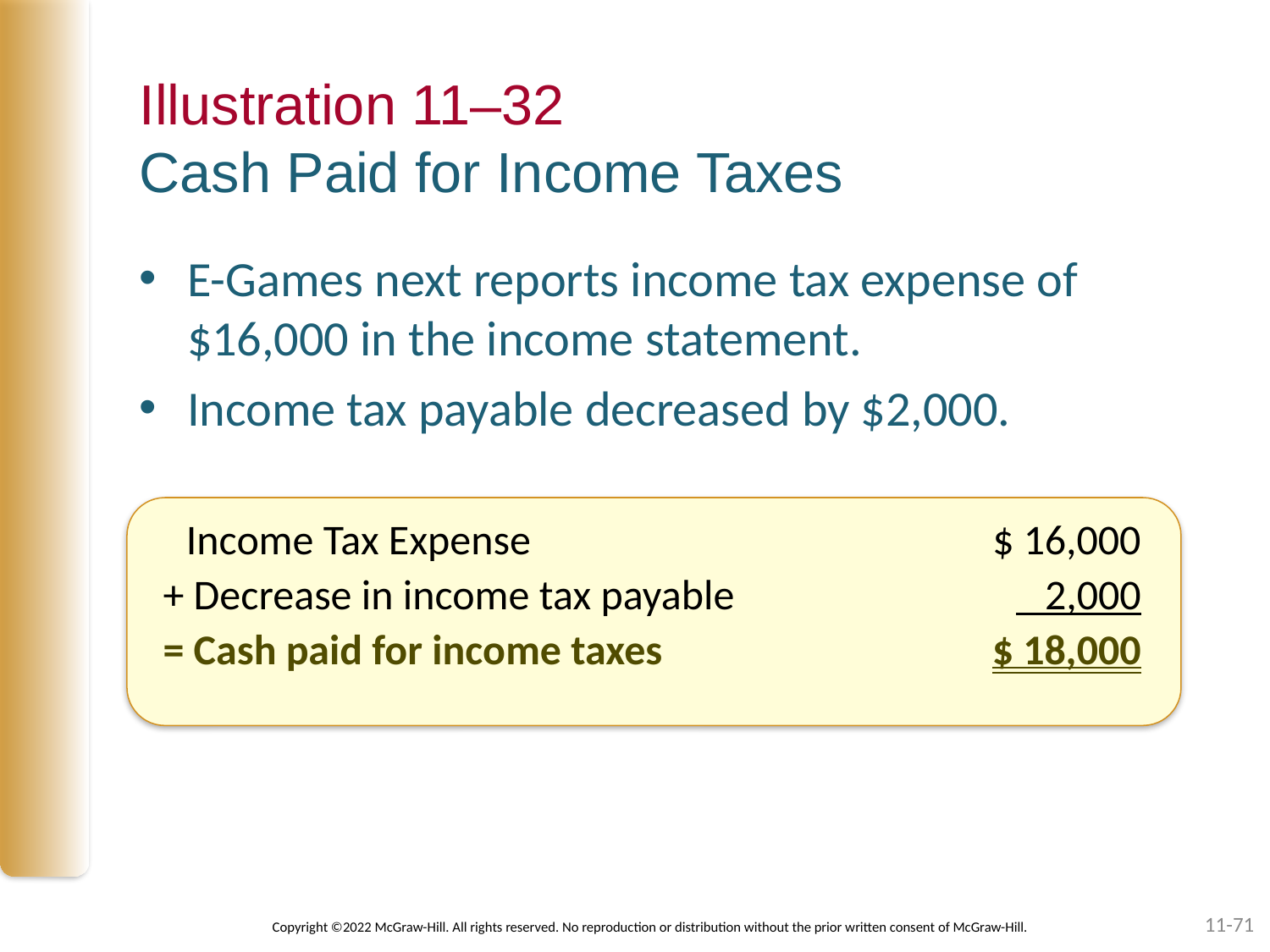

# Illustration 11–32 Cash Paid for Income Taxes

E-Games next reports income tax expense of $16,000 in the income statement.
Income tax payable decreased by $2,000.

| Income Tax Expense | $ 16,000 |
| --- | --- |
| + Decrease in income tax payable | 2,000 |
| = Cash paid for income taxes | $ 18,000 |
11-71
Copyright ©2022 McGraw-Hill. All rights reserved. No reproduction or distribution without the prior written consent of McGraw-Hill.